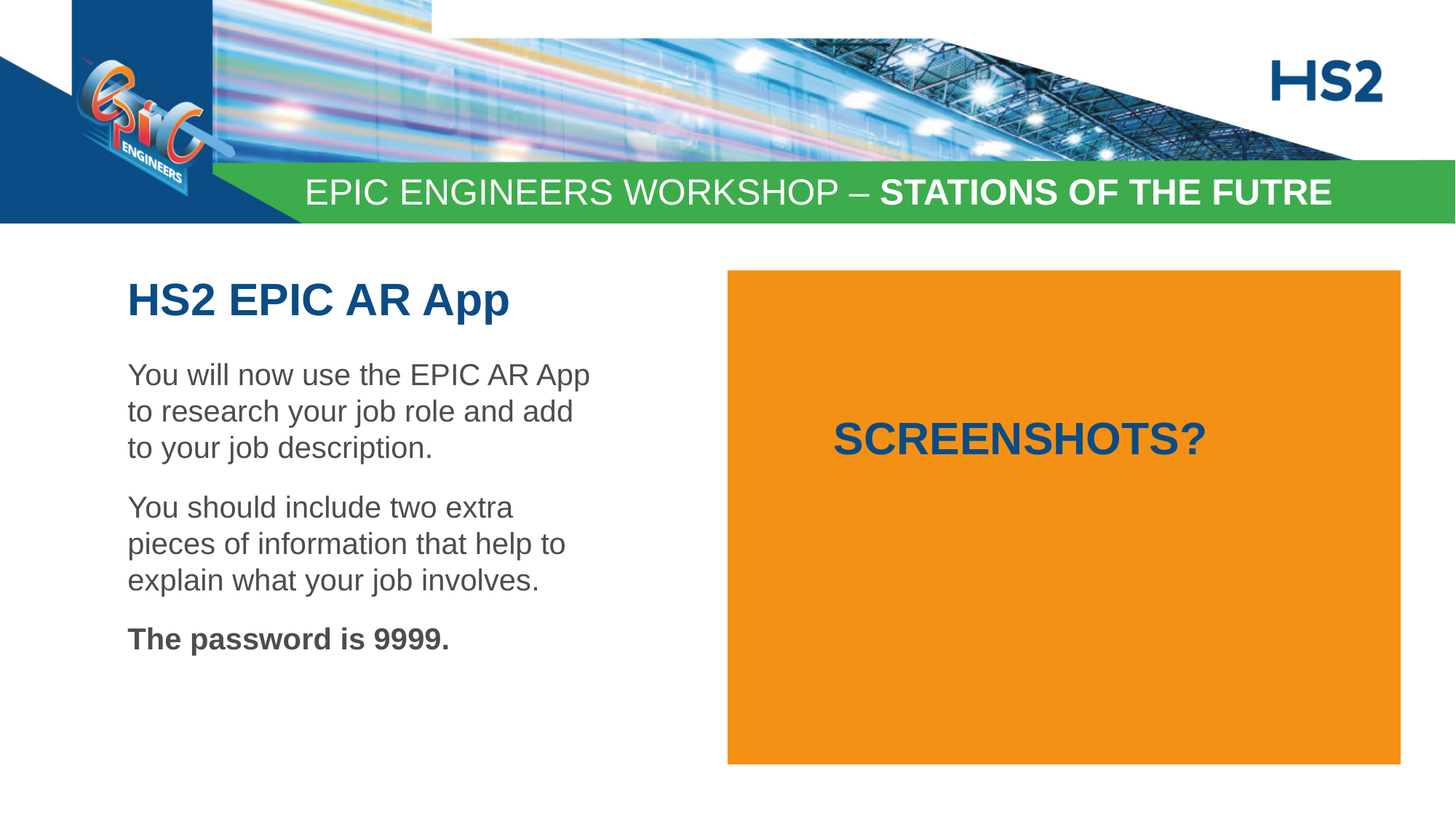

#
HS2 EPIC AR App
You will now use the EPIC AR App to research your job role and add to your job description.
You should include two extra pieces of information that help to explain what your job involves.
The password is 9999.

SCREENSHOTS?